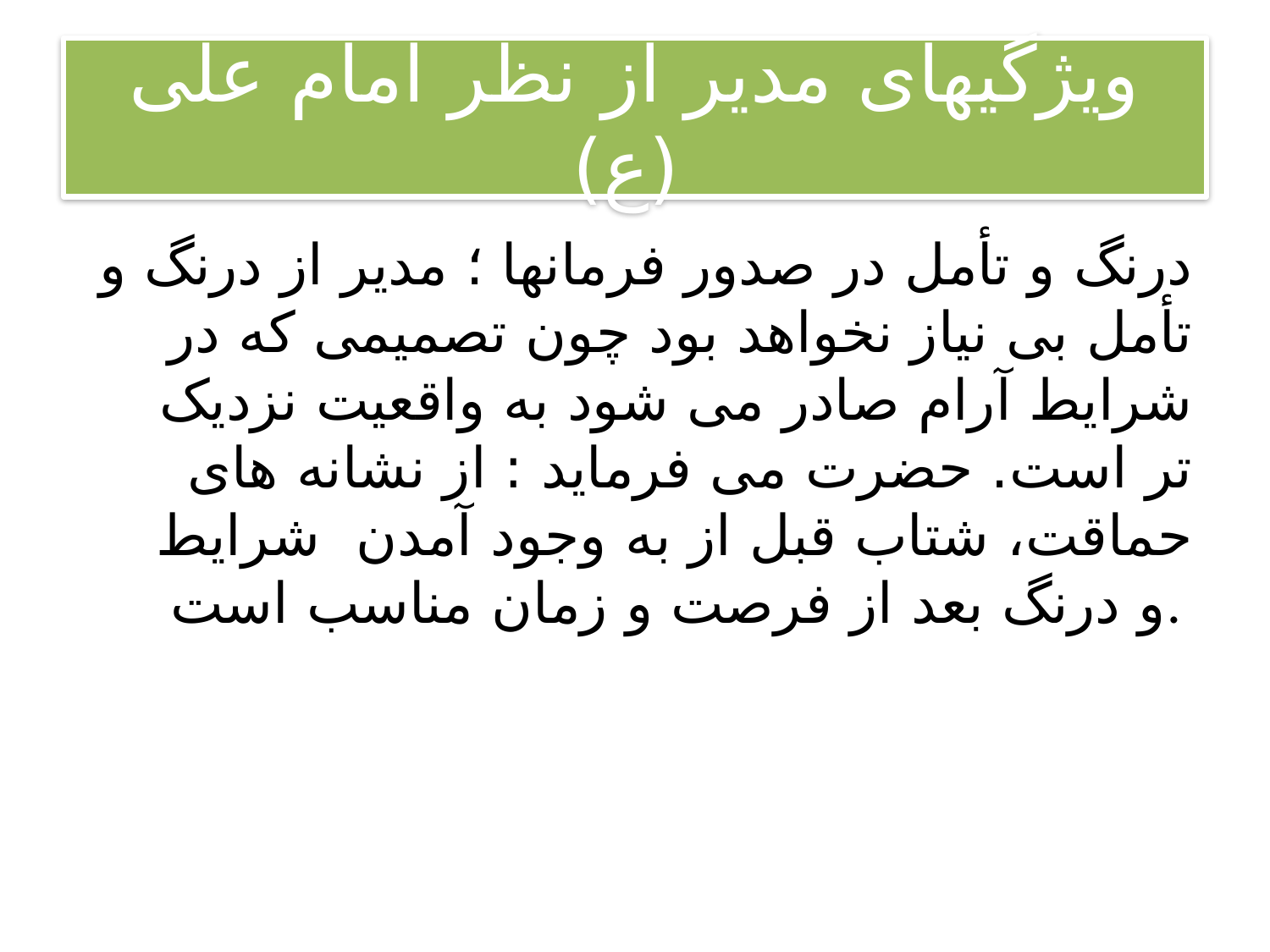

# ویژگیهای مدیر از نظر امام علی (ع)
درنگ و تأمل در صدور فرمانها ؛ مدیر از درنگ و تأمل بی نیاز نخواهد بود چون تصمیمی که در شرایط آرام صادر می شود به واقعیت نزدیک تر است. حضرت می فرماید : از نشانه های حماقت، شتاب قبل از به وجود آمدن  شرایط و درنگ بعد از فرصت و زمان مناسب است.